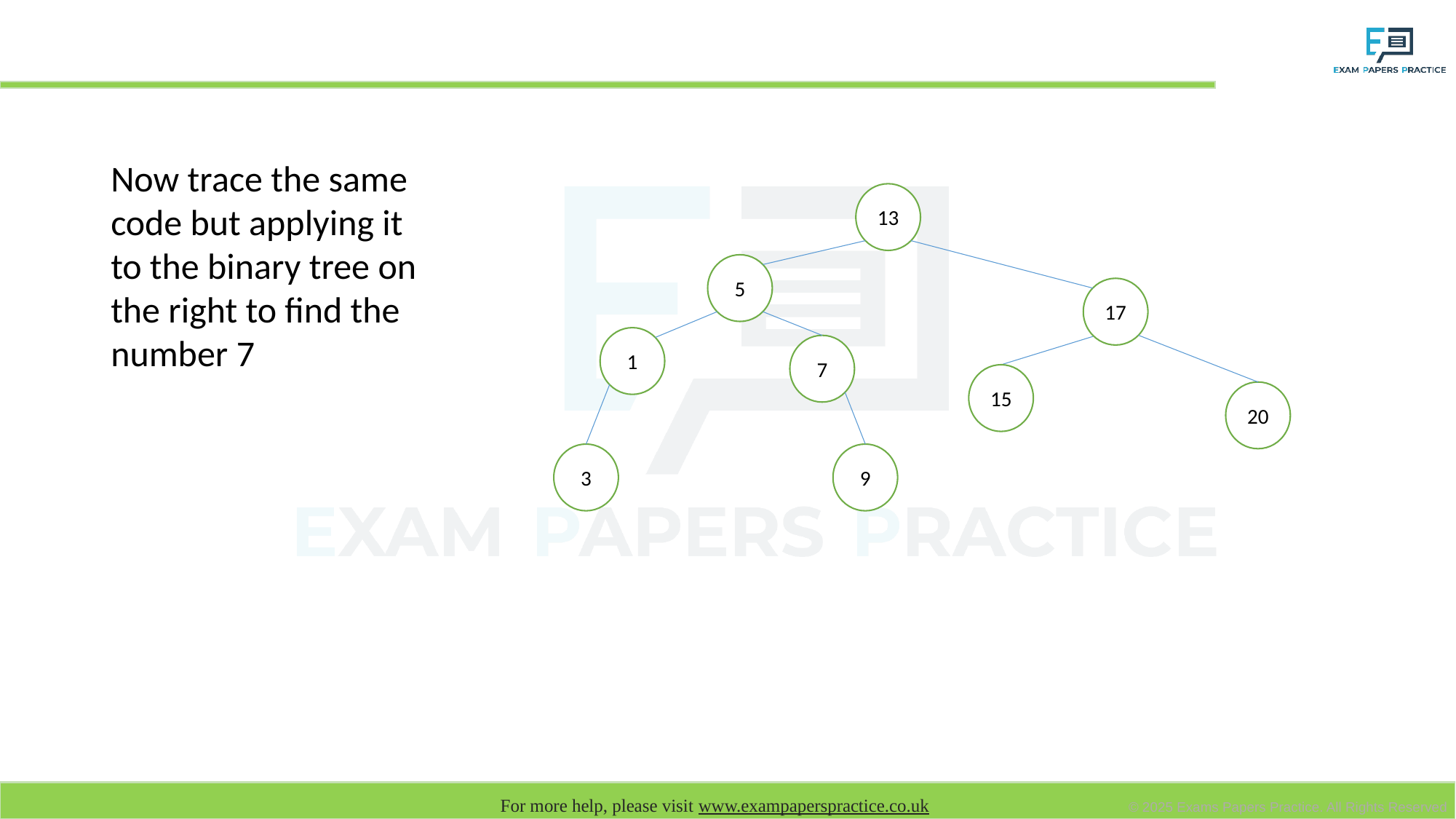

# Exercise
Now trace the same code but applying it to the binary tree on the right to find the number 7
13
5
17
1
7
15
20
3
9